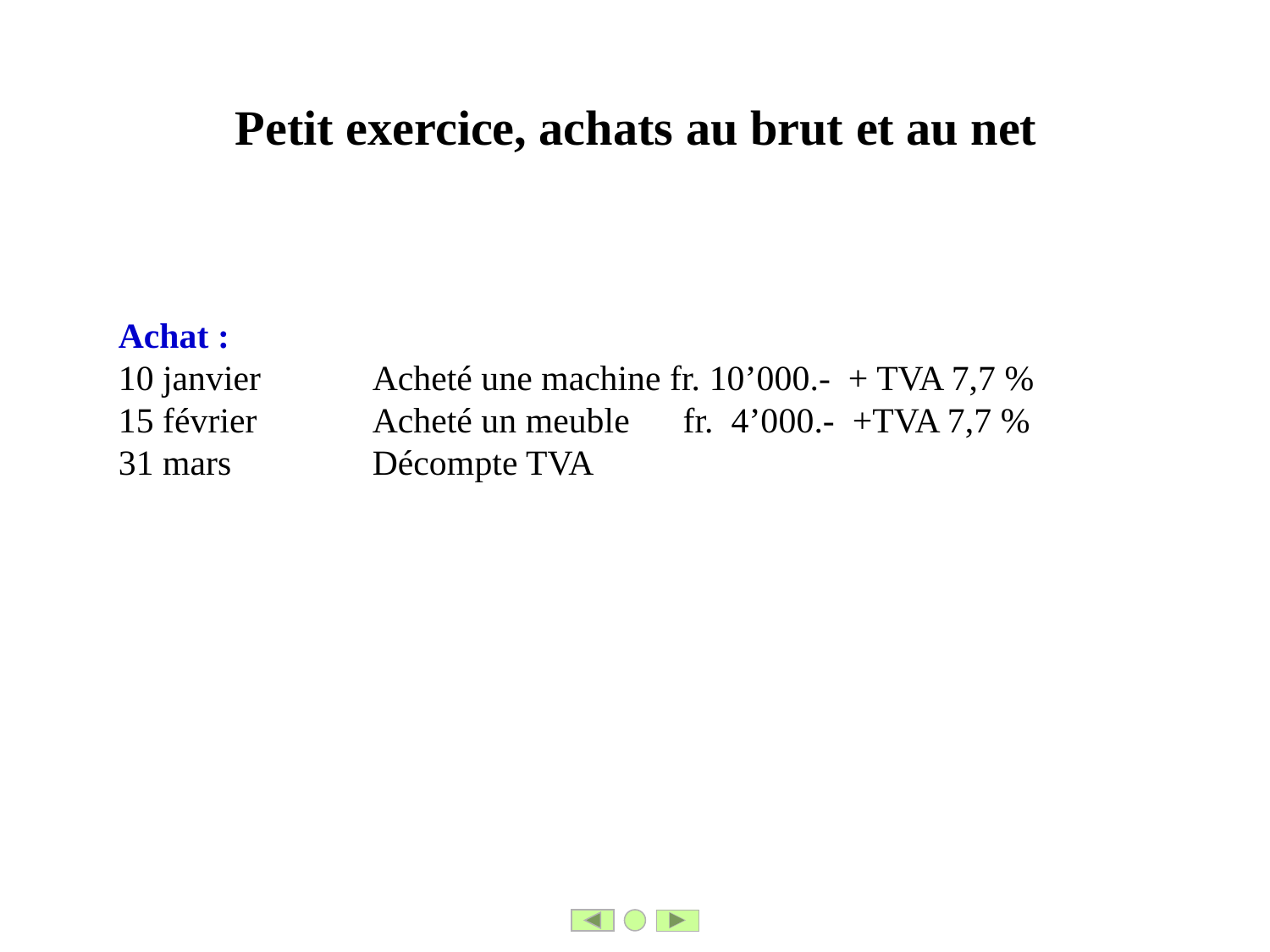

Petit exercice, achats au brut et au net
Achat :
10 janvier	Acheté une machine fr. 10’000.-  + TVA 7,7 %
15 février	Acheté un meuble      fr.  4’000.-  +TVA 7,7 %
31 mars		Décompte TVA